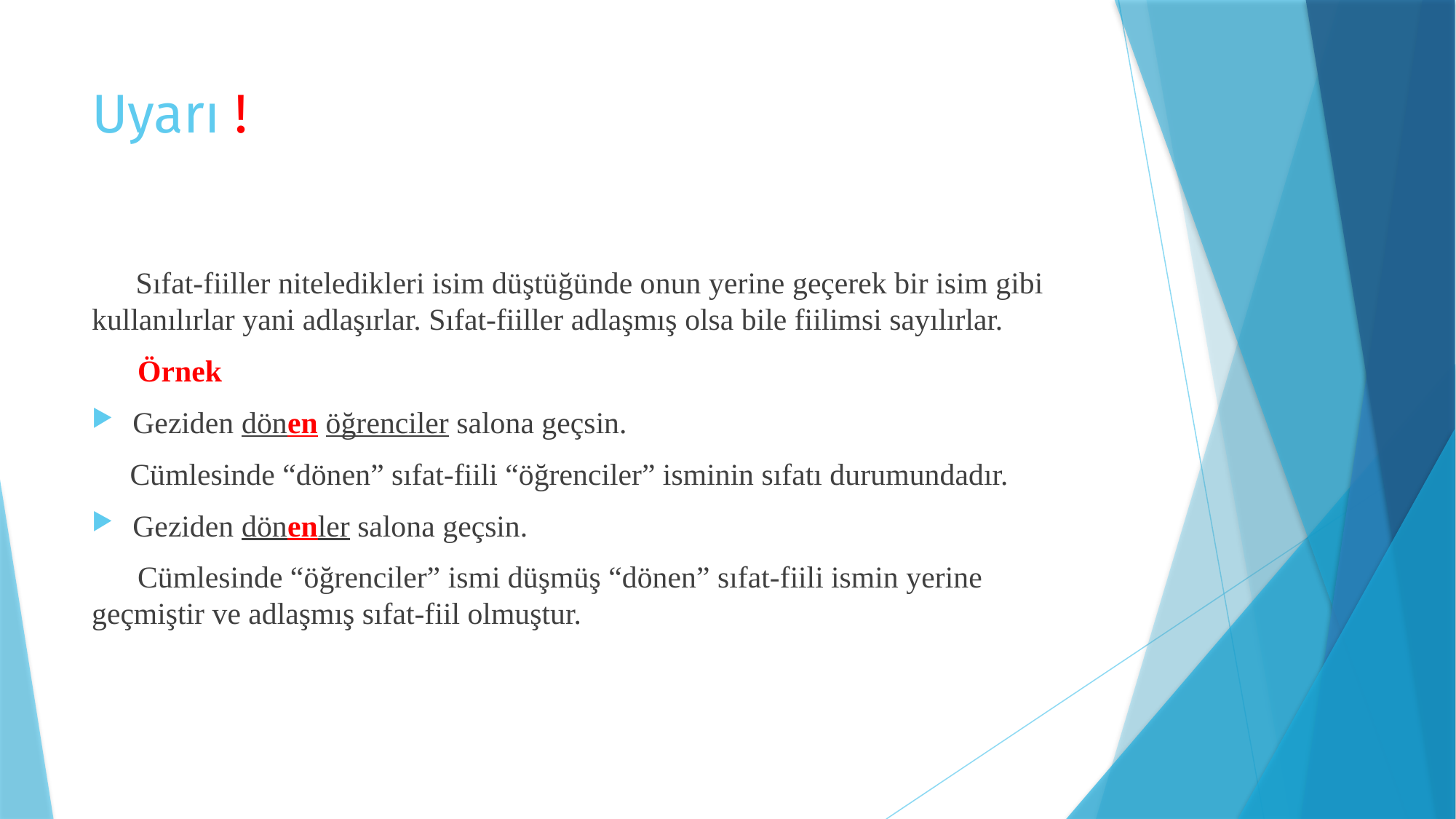

# Uyarı !
      Sıfat-fiiller niteledikleri isim düştüğünde onun yerine geçerek bir isim gibi kullanılırlar yani adlaşırlar. Sıfat-fiiller adlaşmış olsa bile fiilimsi sayılırlar.
      Örnek
Geziden dönen öğrenciler salona geçsin.
     Cümlesinde “dönen” sıfat-fiili “öğrenciler” isminin sıfatı durumundadır.
Geziden dönenler salona geçsin.
      Cümlesinde “öğrenciler” ismi düşmüş “dönen” sıfat-fiili ismin yerine geçmiştir ve adlaşmış sıfat-fiil olmuştur.